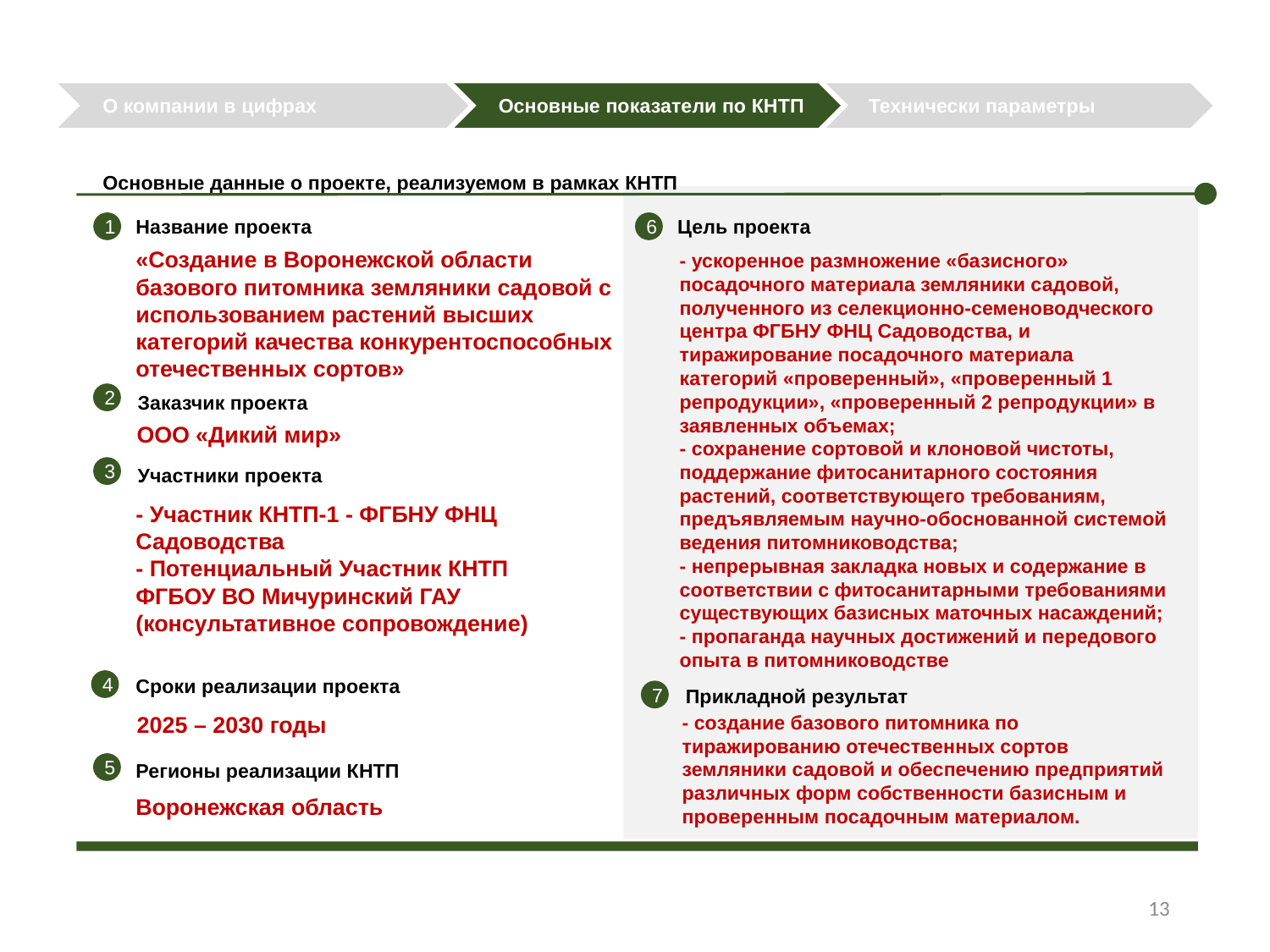

О компании в цифрах
Основные показатели по КНТП
Технически параметры
Основные данные о проекте, реализуемом в рамках КНТП

Название проекта
Цель проекта
1
6
«Создание в Воронежской области базового питомника земляники садовой с использованием растений высших категорий качества конкурентоспособных отечественных сортов»

- ускоренное размножение «базисного» посадочного материала земляники садовой, полученного из селекционно-семеноводческого центра ФГБНУ ФНЦ Садоводства, и тиражирование посадочного материала категорий «проверенный», «проверенный 1 репродукции», «проверенный 2 репродукции» в заявленных объемах;
- сохранение сортовой и клоновой чистоты, поддержание фитосанитарного состояния растений, соответствующего требованиям, предъявляемым научно-обоснованной системой ведения питомниководства;
- непрерывная закладка новых и содержание в соответствии с фитосанитарными требованиями существующих базисных маточных насаждений;
- пропаганда научных достижений и передового опыта в питомниководстве
2
Заказчик проекта
ООО «Дикий мир»
3
Участники проекта
- Участник КНТП-1 - ФГБНУ ФНЦ Садоводства
- Потенциальный Участник КНТП
ФГБОУ ВО Мичуринский ГАУ (консультативное сопровождение)

Сроки реализации проекта
4
2025 – 2030 годы
Регионы реализации КНТП
5
Воронежская область
Прикладной результат
7
- создание базового питомника по тиражированию отечественных сортов земляники садовой и обеспечению предприятий различных форм собственности базисным и проверенным посадочным материалом.

13